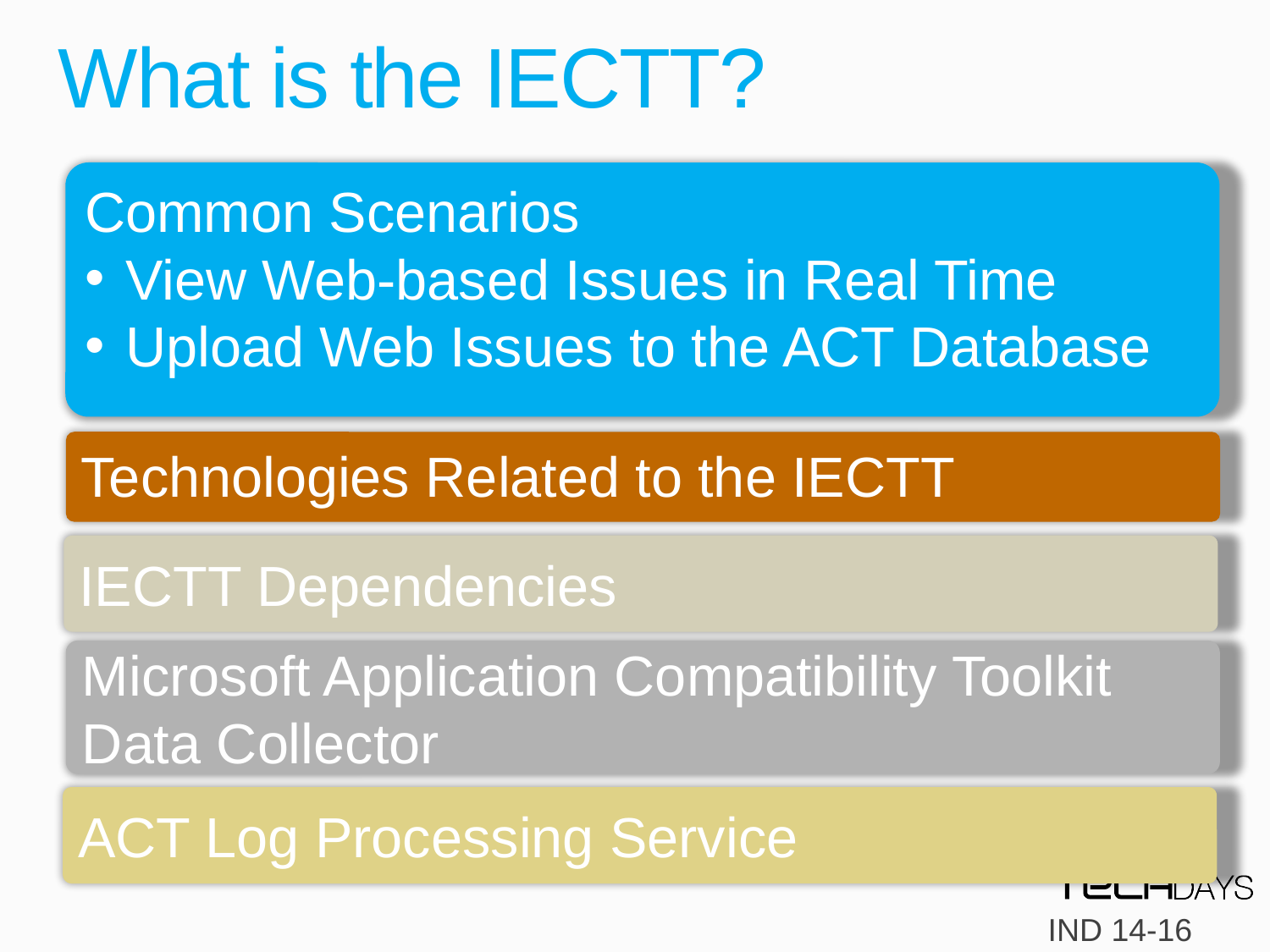

# What is the IECTT?
Common Scenarios
View Web-based Issues in Real Time
Upload Web Issues to the ACT Database

Technologies Related to the IECTT

IECTT Dependencies
Microsoft Application Compatibility Toolkit Data Collector
ACT Log Processing Service